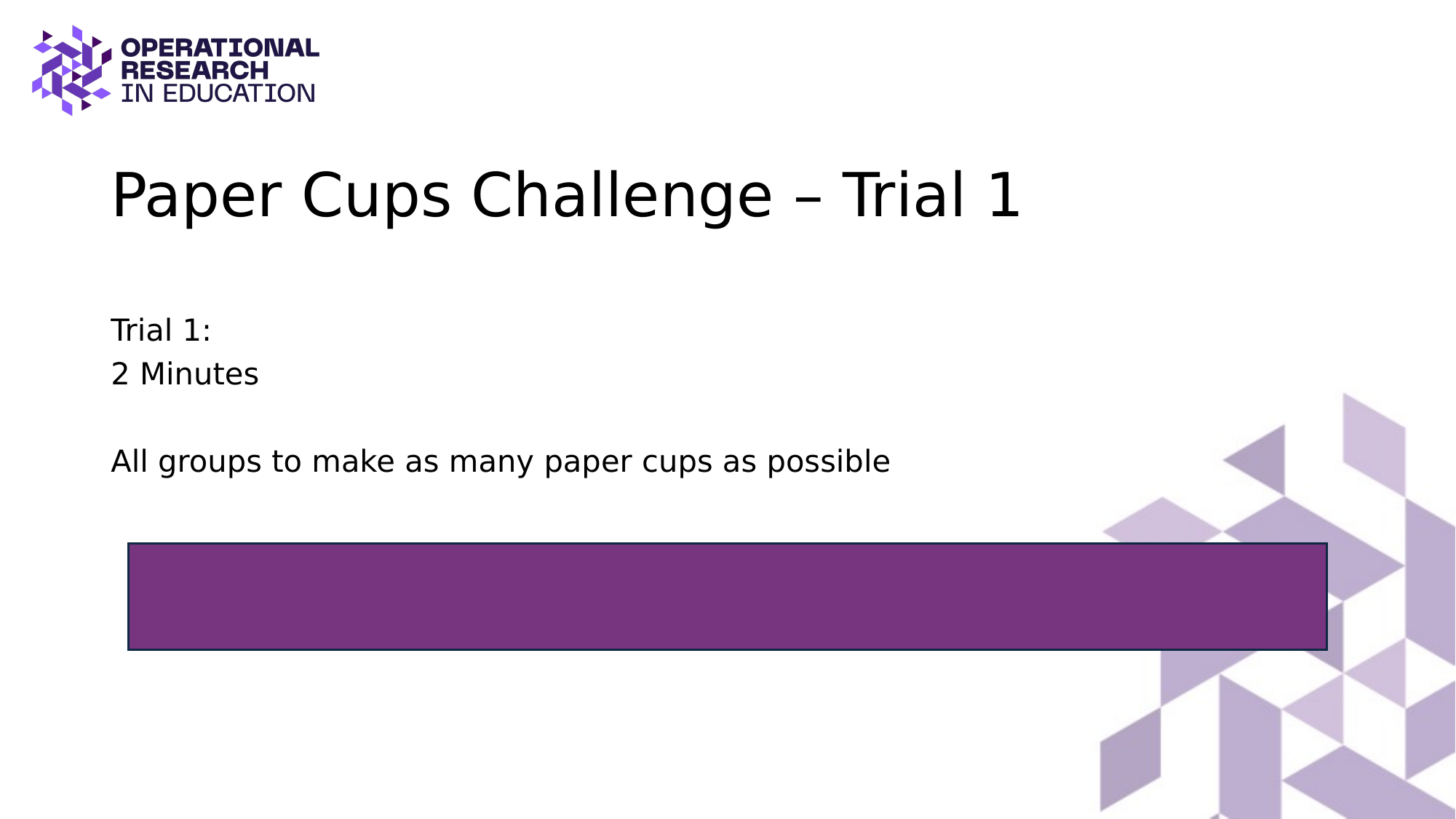

# Paper Cups Challenge – Trial 1
Trial 1:
2 Minutes

All groups to make as many paper cups as possible